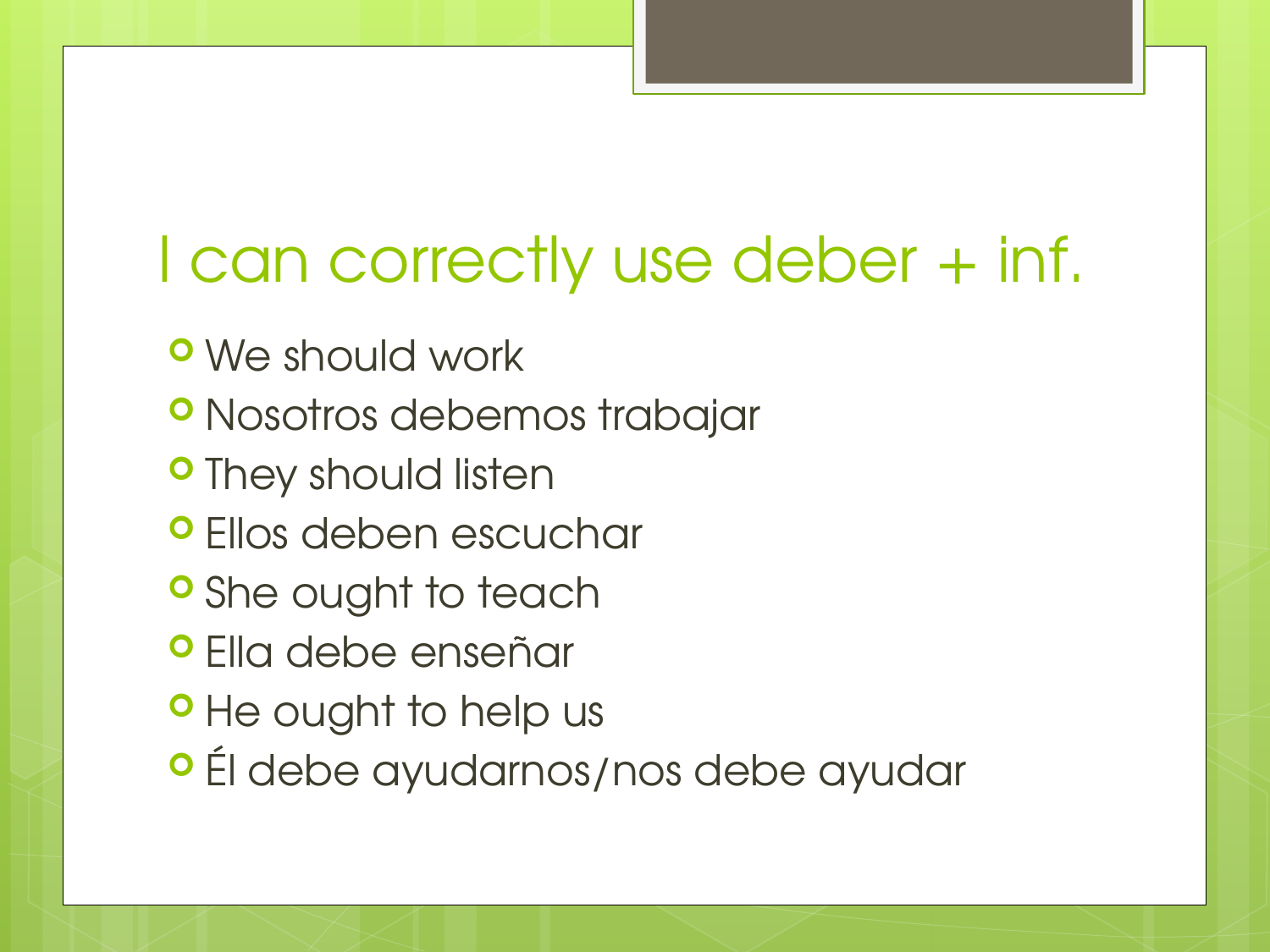

# I can correctly use deber + inf.
We should work
Nosotros debemos trabajar
They should listen
Ellos deben escuchar
She ought to teach
Ella debe enseñar
He ought to help us
Él debe ayudarnos/nos debe ayudar